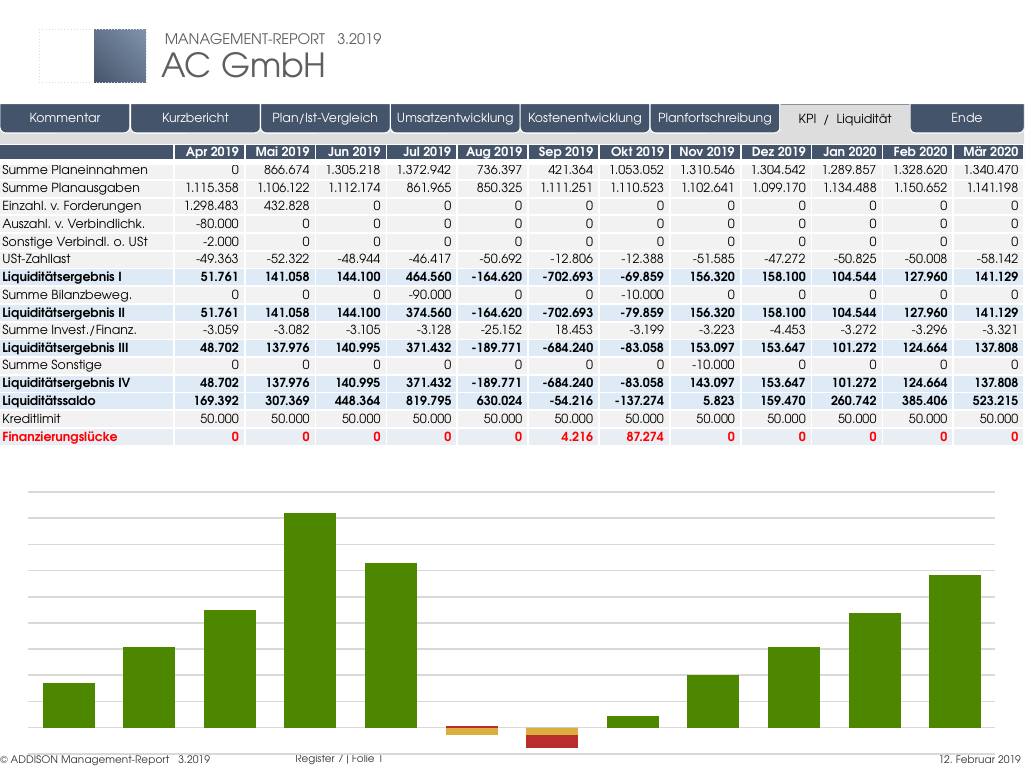

|  | Apr 2019 | Mai 2019 | Jun 2019 | Jul 2019 | Aug 2019 | Sep 2019 | Okt 2019 | Nov 2019 | Dez 2019 | Jan 2020 | Feb 2020 | Mär 2020 |
| --- | --- | --- | --- | --- | --- | --- | --- | --- | --- | --- | --- | --- |
| Summe Planeinnahmen | 0 | 866.674 | 1.305.218 | 1.372.942 | 736.397 | 421.364 | 1.053.052 | 1.310.546 | 1.304.542 | 1.289.857 | 1.328.620 | 1.340.470 |
| Summe Planausgaben | 1.115.358 | 1.106.122 | 1.112.174 | 861.965 | 850.325 | 1.111.251 | 1.110.523 | 1.102.641 | 1.099.170 | 1.134.488 | 1.150.652 | 1.141.198 |
| Einzahl. v. Forderungen | 1.298.483 | 432.828 | 0 | 0 | 0 | 0 | 0 | 0 | 0 | 0 | 0 | 0 |
| Auszahl. v. Verbindlichk. | -80.000 | 0 | 0 | 0 | 0 | 0 | 0 | 0 | 0 | 0 | 0 | 0 |
| Sonstige Verbindl. o. USt | -2.000 | 0 | 0 | 0 | 0 | 0 | 0 | 0 | 0 | 0 | 0 | 0 |
| USt-Zahllast | -49.363 | -52.322 | -48.944 | -46.417 | -50.692 | -12.806 | -12.388 | -51.585 | -47.272 | -50.825 | -50.008 | -58.142 |
| Liquiditätsergebnis I | 51.761 | 141.058 | 144.100 | 464.560 | -164.620 | -702.693 | -69.859 | 156.320 | 158.100 | 104.544 | 127.960 | 141.129 |
| Summe Bilanzbeweg. | 0 | 0 | 0 | -90.000 | 0 | 0 | -10.000 | 0 | 0 | 0 | 0 | 0 |
| Liquiditätsergebnis II | 51.761 | 141.058 | 144.100 | 374.560 | -164.620 | -702.693 | -79.859 | 156.320 | 158.100 | 104.544 | 127.960 | 141.129 |
| Summe Invest./Finanz. | -3.059 | -3.082 | -3.105 | -3.128 | -25.152 | 18.453 | -3.199 | -3.223 | -4.453 | -3.272 | -3.296 | -3.321 |
| Liquiditätsergebnis III | 48.702 | 137.976 | 140.995 | 371.432 | -189.771 | -684.240 | -83.058 | 153.097 | 153.647 | 101.272 | 124.664 | 137.808 |
| Summe Sonstige | 0 | 0 | 0 | 0 | 0 | 0 | 0 | -10.000 | 0 | 0 | 0 | 0 |
| Liquiditätsergebnis IV | 48.702 | 137.976 | 140.995 | 371.432 | -189.771 | -684.240 | -83.058 | 143.097 | 153.647 | 101.272 | 124.664 | 137.808 |
| Liquiditätssaldo | 169.392 | 307.369 | 448.364 | 819.795 | 630.024 | -54.216 | -137.274 | 5.823 | 159.470 | 260.742 | 385.406 | 523.215 |
| Kreditlimit | 50.000 | 50.000 | 50.000 | 50.000 | 50.000 | 50.000 | 50.000 | 50.000 | 50.000 | 50.000 | 50.000 | 50.000 |
| Finanzierungslücke | 0 | 0 | 0 | 0 | 0 | 4.216 | 87.274 | 0 | 0 | 0 | 0 | 0 |
|  |  |  |  |  |  |
| --- | --- | --- | --- | --- | --- |
Eigene Folien

### Chart

| Category | Liquiditätssaldo | Kreditlinie | Finanzierungslücke |
|---|---|---|---|
| 43556 | 169344.25 | 0.0 | 0.0 |
| 43586 | 307272.22 | 0.0 | 0.0 |
| 43617 | 448219.04 | 0.0 | 0.0 |
| 43647 | 819602.41 | 0.0 | 0.0 |
| 43678 | 629782.95 | 0.0 | 0.0 |
| 43709 | 0.0 | -30000.0 | 5425.58 |
| 43739 | 0.0 | -30000.0 | -47680.72 |
| 43770 | 45368.28 | 0.0 | 0.0 |
| 43800 | 199244.02 | 0.0 | 0.0 |
| 43831 | 307379.02 | 0.0 | 0.0 |
| 43862 | 438881.01 | 0.0 | 0.0 |
| 43891 | 583502.81 | 0.0 | 0.0 |
# Register 7 | Folie 1